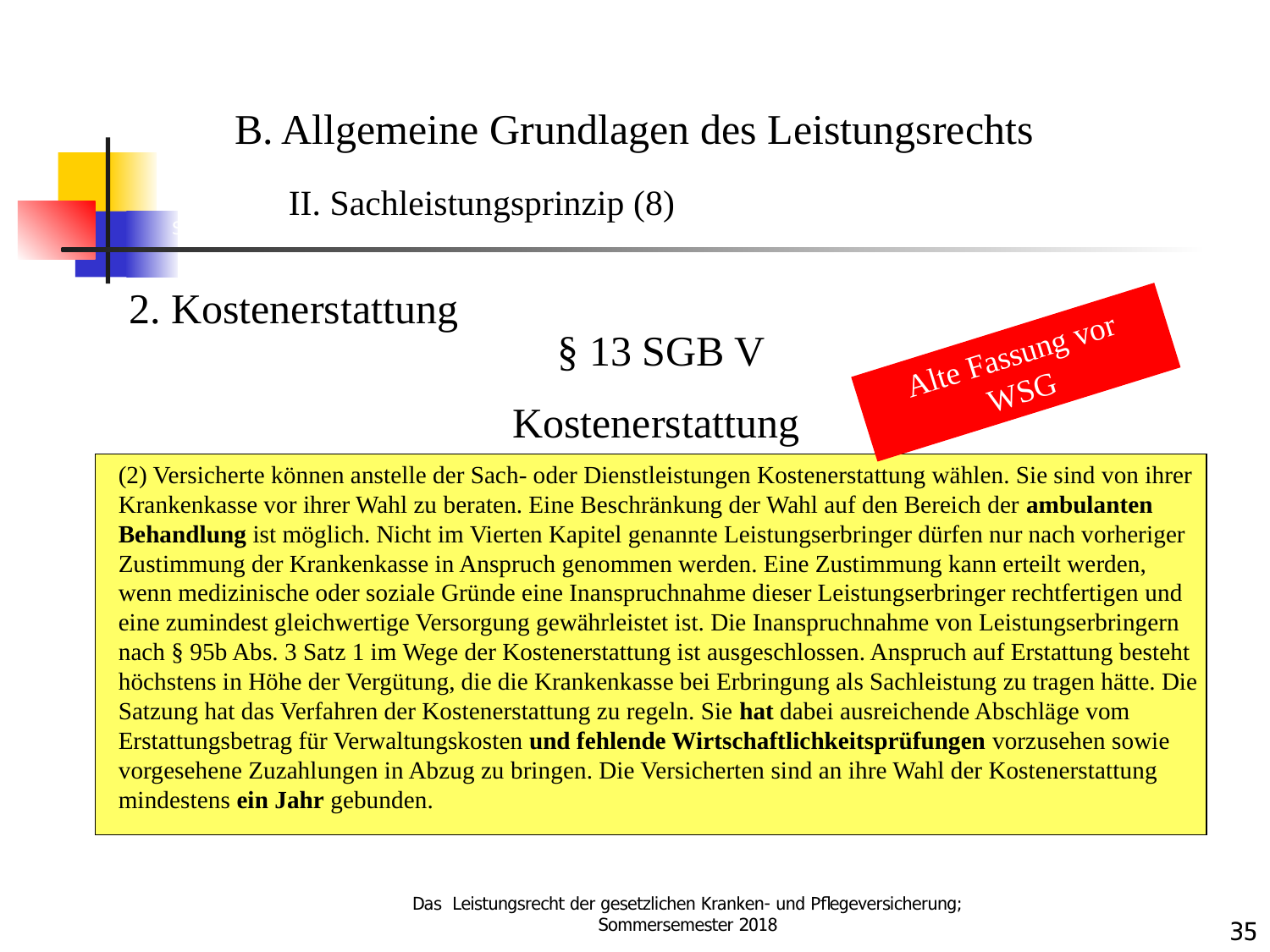

Sachleistung 8
B. Allgemeine Grundlagen des Leistungsrechts
	II. Sachleistungsprinzip (8)
2. Kostenerstattung
§ 13 SGB V
Kostenerstattung
(2) Versicherte können anstelle der Sach- oder Dienstleistungen Kostenerstattung wählen. Sie sind von ihrer Krankenkasse vor ihrer Wahl zu beraten. Eine Beschränkung der Wahl auf den Bereich der ambulanten Behandlung ist möglich. Nicht im Vierten Kapitel genannte Leistungserbringer dürfen nur nach vorheriger Zustimmung der Krankenkasse in Anspruch genommen werden. Eine Zustimmung kann erteilt werden, wenn medizinische oder soziale Gründe eine Inanspruchnahme dieser Leistungserbringer rechtfertigen und eine zumindest gleichwertige Versorgung gewährleistet ist. Die Inanspruchnahme von Leistungserbringern nach § 95b Abs. 3 Satz 1 im Wege der Kostenerstattung ist ausgeschlossen. Anspruch auf Erstattung besteht höchstens in Höhe der Vergütung, die die Krankenkasse bei Erbringung als Sachleistung zu tragen hätte. Die Satzung hat das Verfahren der Kostenerstattung zu regeln. Sie hat dabei ausreichende Abschläge vom Erstattungsbetrag für Verwaltungskosten und fehlende Wirtschaftlichkeitsprüfungen vorzusehen sowie vorgesehene Zuzahlungen in Abzug zu bringen. Die Versicherten sind an ihre Wahl der Kostenerstattung mindestens ein Jahr gebunden.
Alte Fassung vor WSG

Das  Leistungsrecht der gesetzlichen Kranken- und Pflegeversicherung; Sommersemester 2018
35